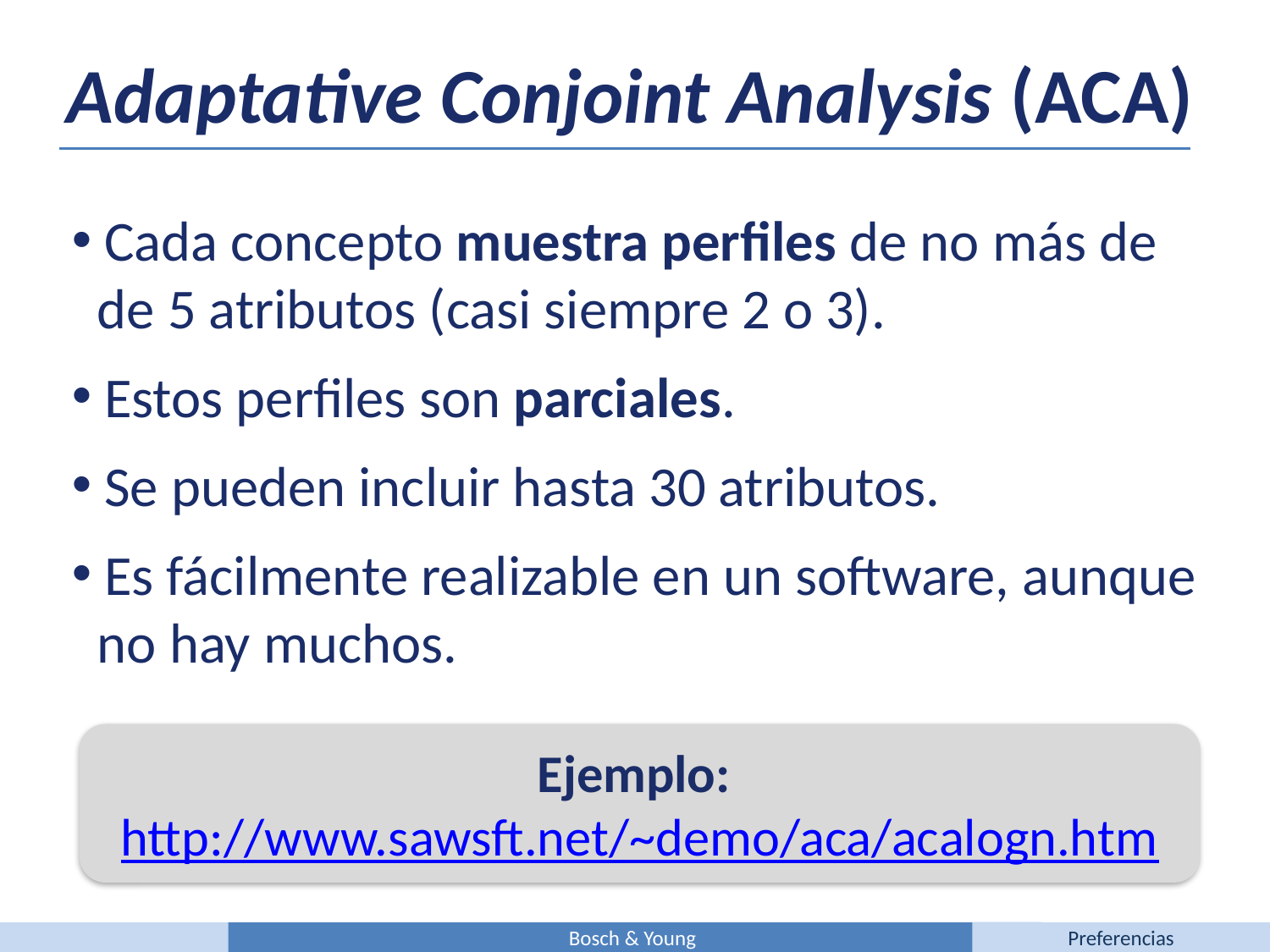

Adaptative Conjoint Analysis (ACA)
 Cada concepto muestra perfiles de no más de
  de 5 atributos (casi siempre 2 o 3).

 Estos perfiles son parciales.

 Se pueden incluir hasta 30 atributos.

 Es fácilmente realizable en un software, aunque
  no hay muchos.
Ejemplo: http://www.sawsft.net/~demo/aca/acalogn.htm

Bosch & Young
Preferencias